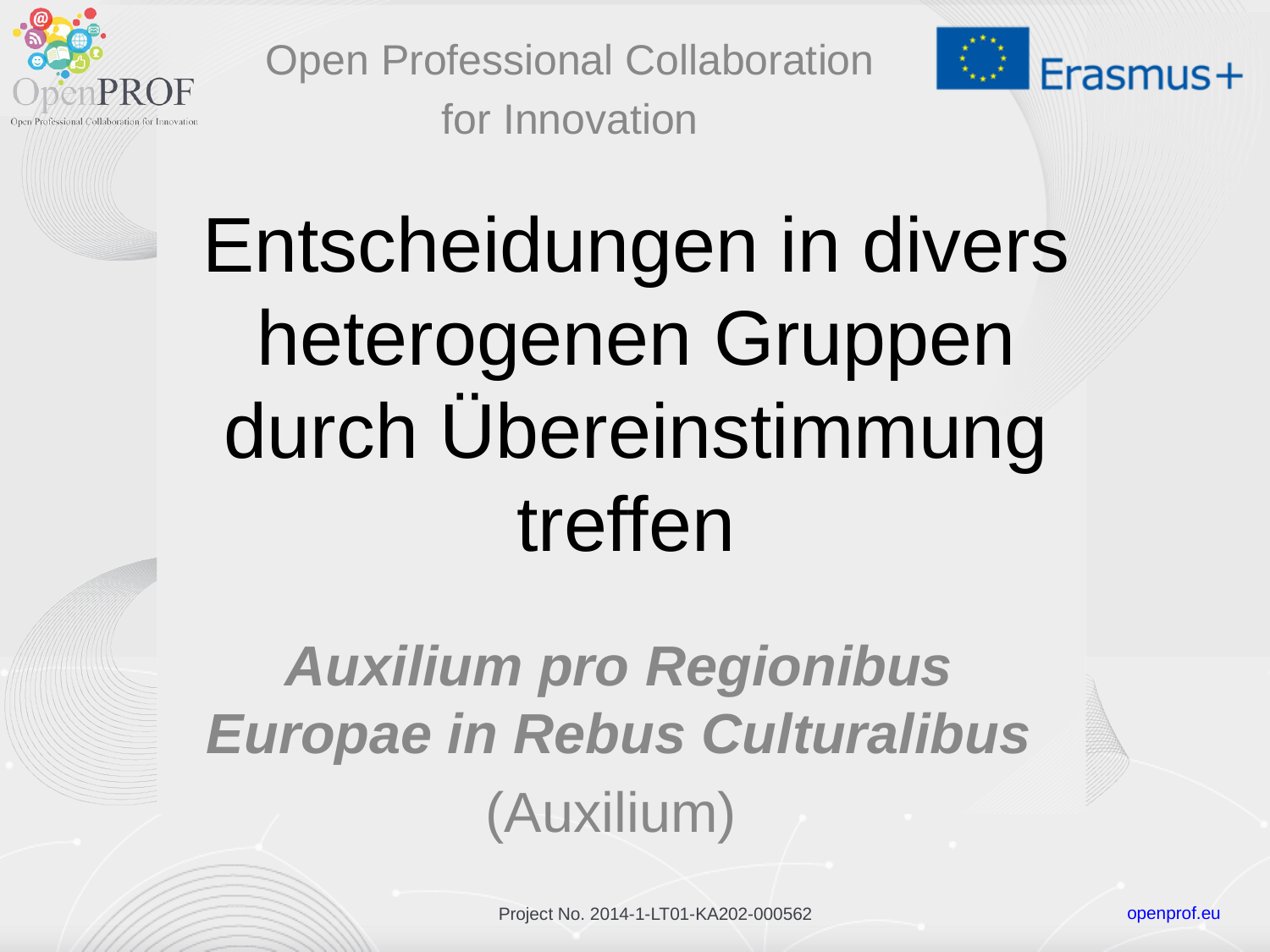

Open Professional Collaboration
for Innovation
# Entscheidungen in divers heterogenen Gruppen durch Übereinstimmung treffen
Auxilium pro Regionibus Europae in Rebus Culturalibus
(Auxilium)